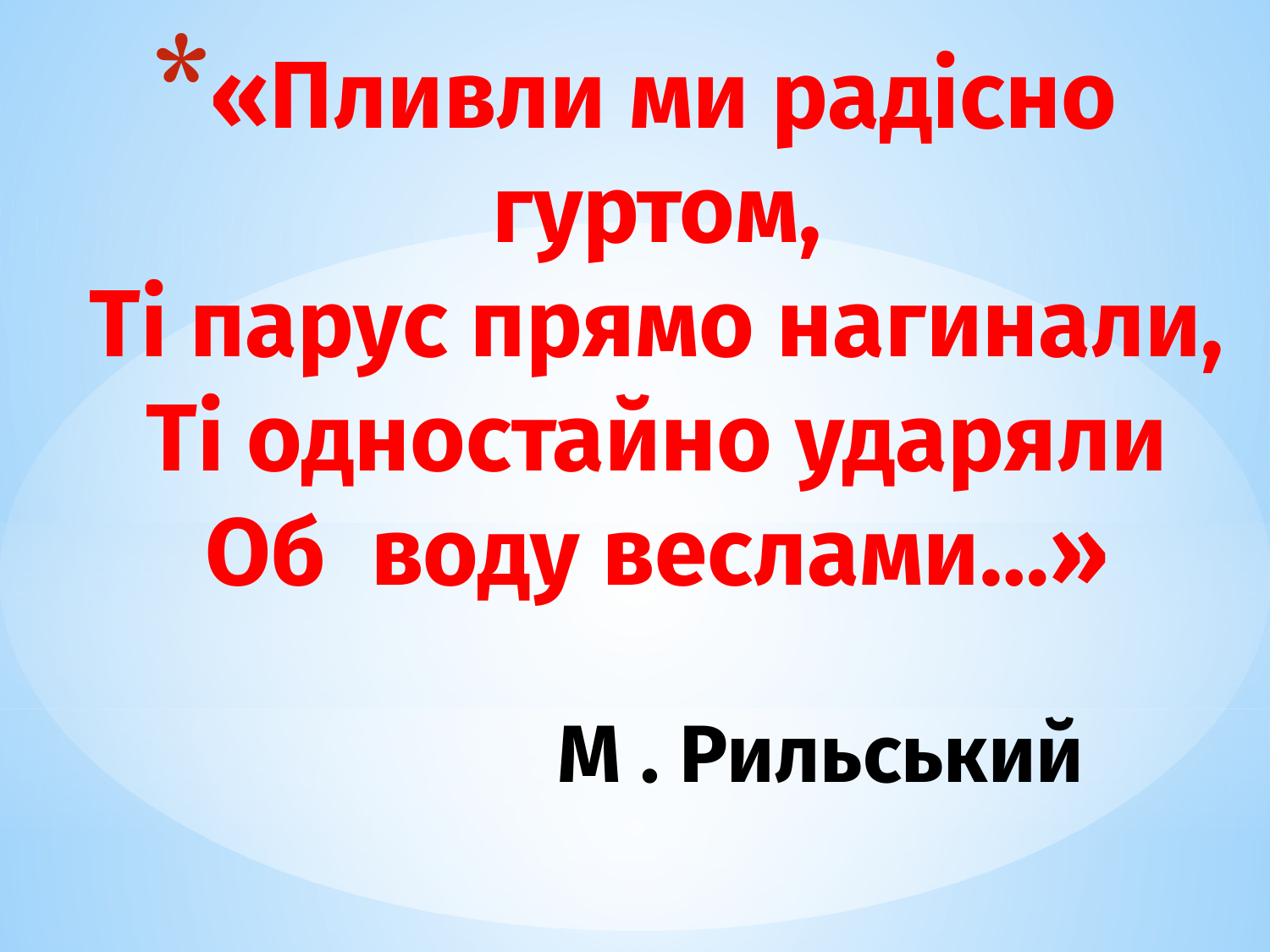

# «Пливли ми радісно гуртом, Ті парус прямо нагинали, Ті одностайно ударяли Об  воду веслами…» М . Рильський